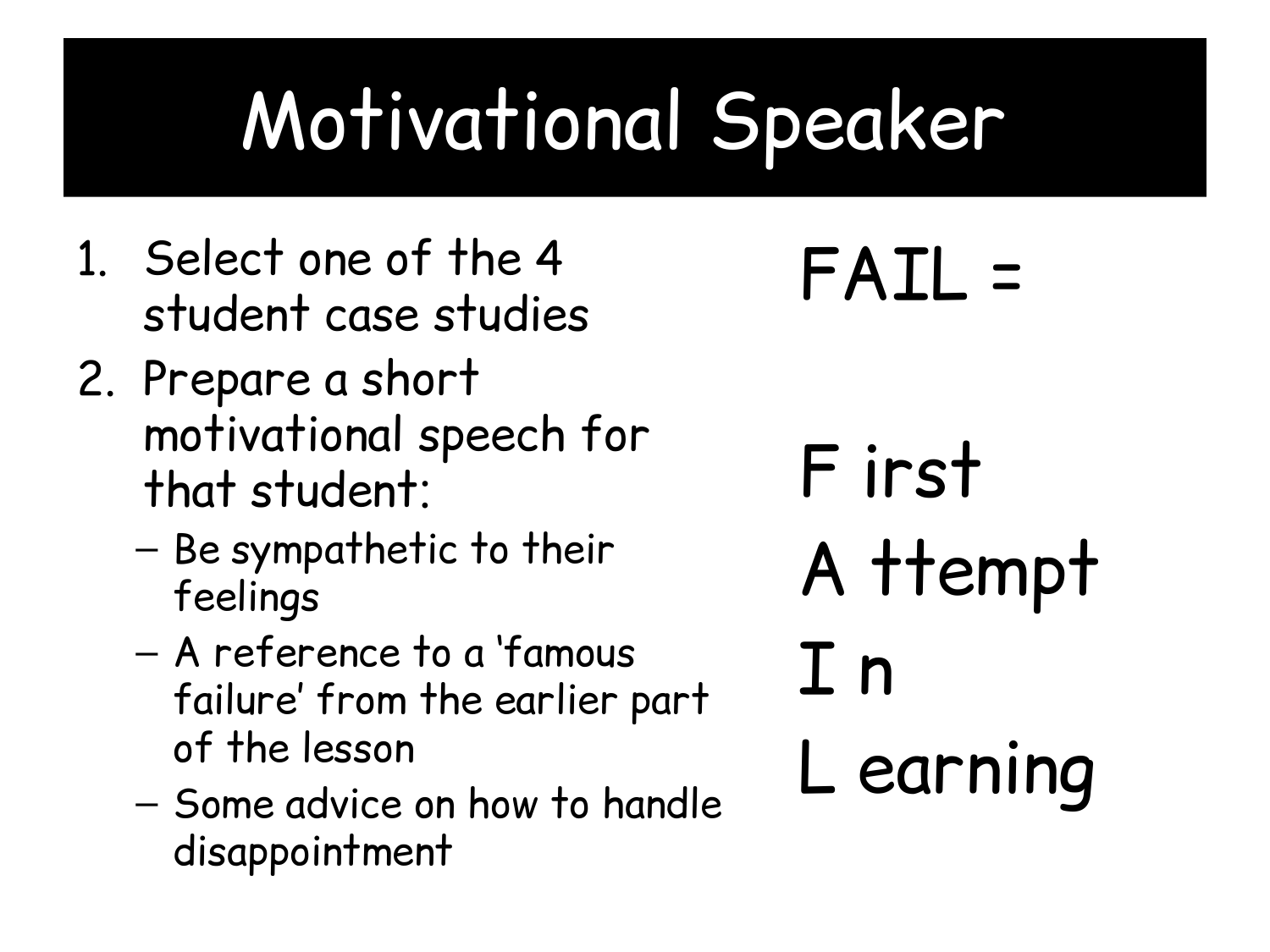

# Motivational Speaker
Select one of the 4 student case studies
Prepare a short motivational speech for that student:
Be sympathetic to their feelings
A reference to a ‘famous failure’ from the earlier part of the lesson
Some advice on how to handle disappointment
FAIL =

F irst
A ttempt
I n
L earning